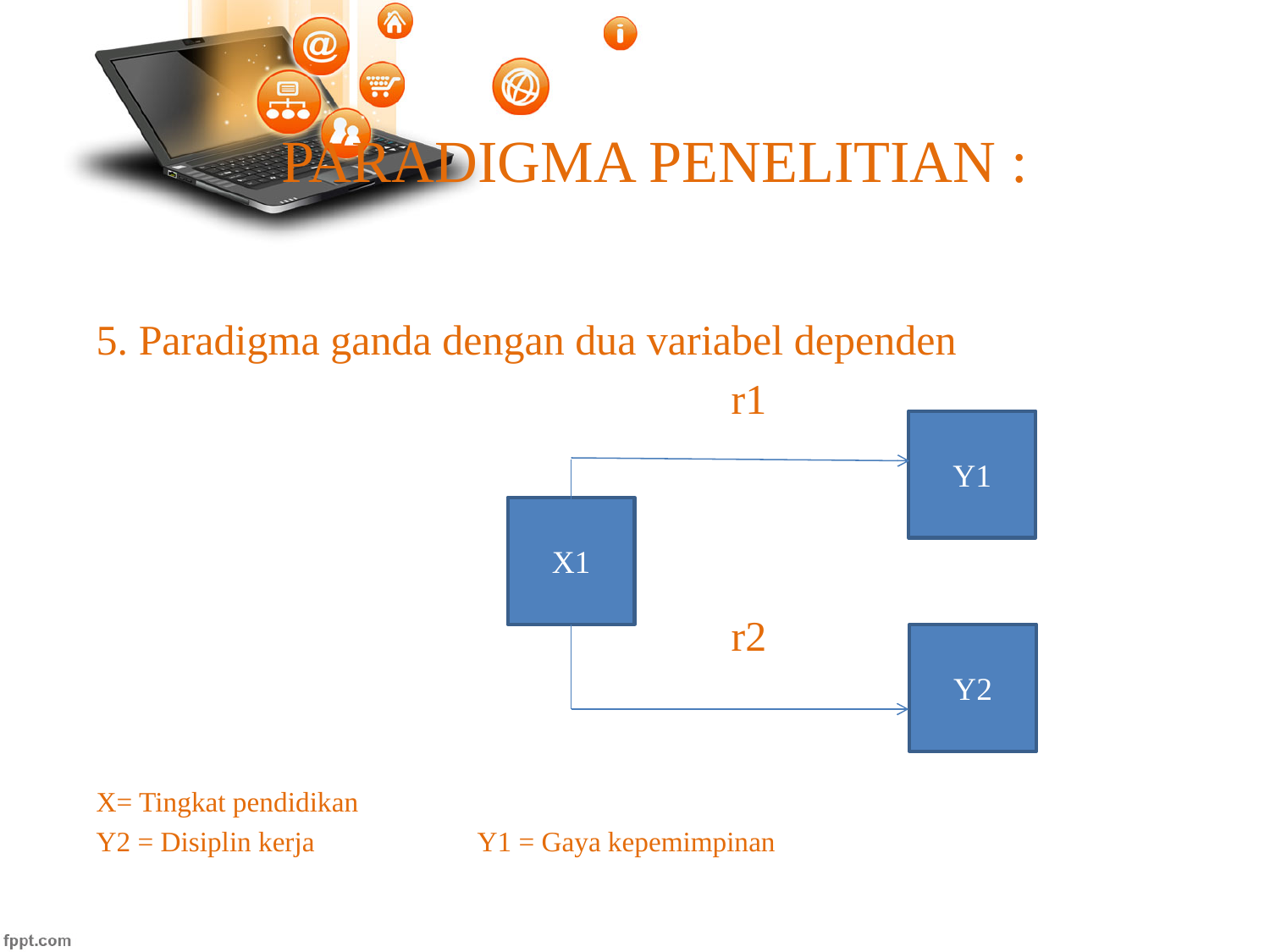

# PARADIGMA PENELITIAN :
5. Paradigma ganda dengan dua variabel dependen
					r1

					r2

X= Tingkat pendidikan
Y2 = Disiplin kerja		Y1 = Gaya kepemimpinan
Y1
X1
Y2